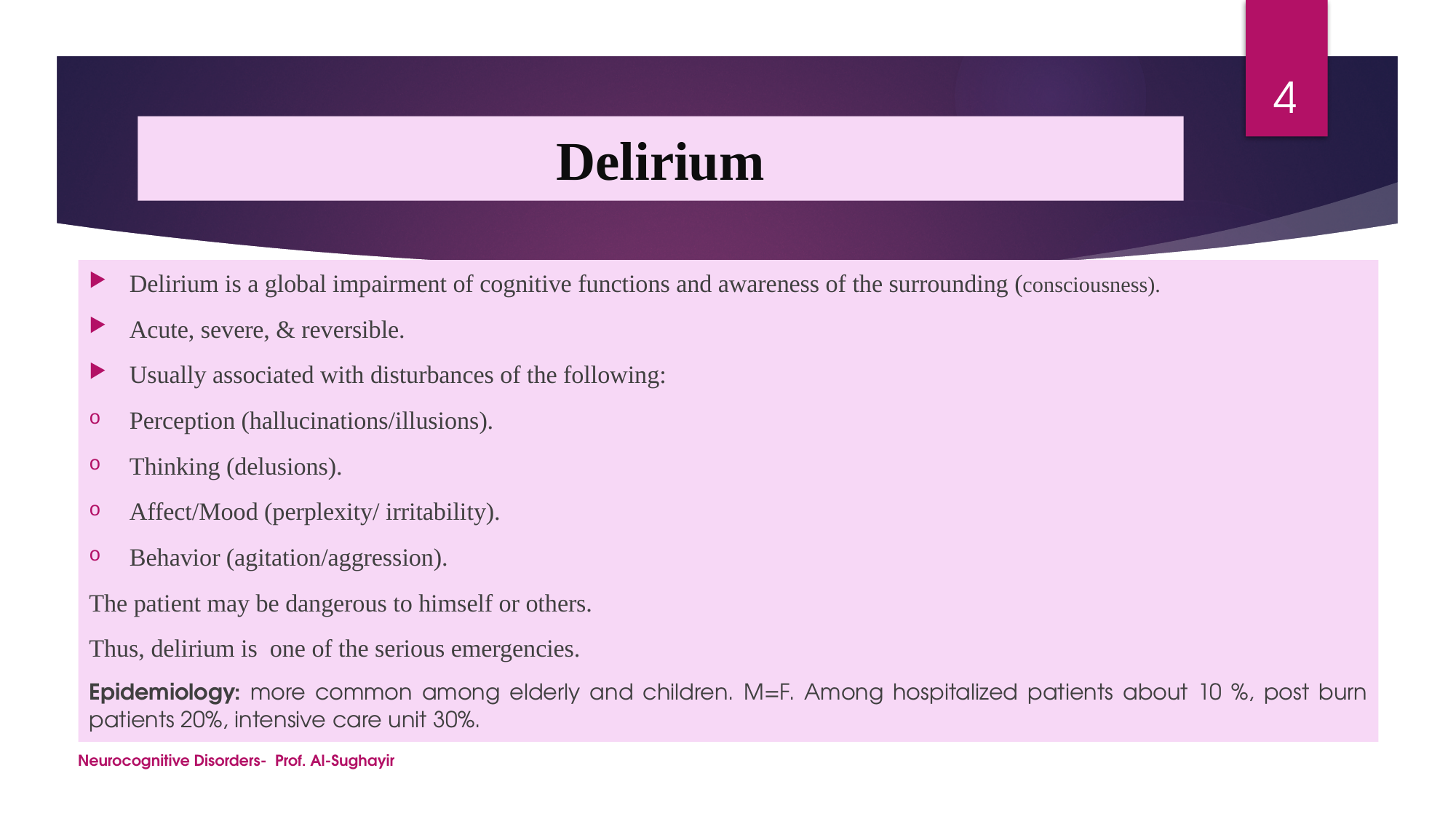

4
# Delirium
Delirium is a global impairment of cognitive functions and awareness of the surrounding (consciousness).
Acute, severe, & reversible.
Usually associated with disturbances of the following:
Perception (hallucinations/illusions).
Thinking (delusions).
Affect/Mood (perplexity/ irritability).
Behavior (agitation/aggression).
The patient may be dangerous to himself or others.
Thus, delirium is  one of the serious emergencies.
Epidemiology: more common among elderly and children. M=F. Among hospitalized patients about 10 %, post burn patients 20%, intensive care unit 30%.

Neurocognitive Disorders-  Prof. Al-Sughayir